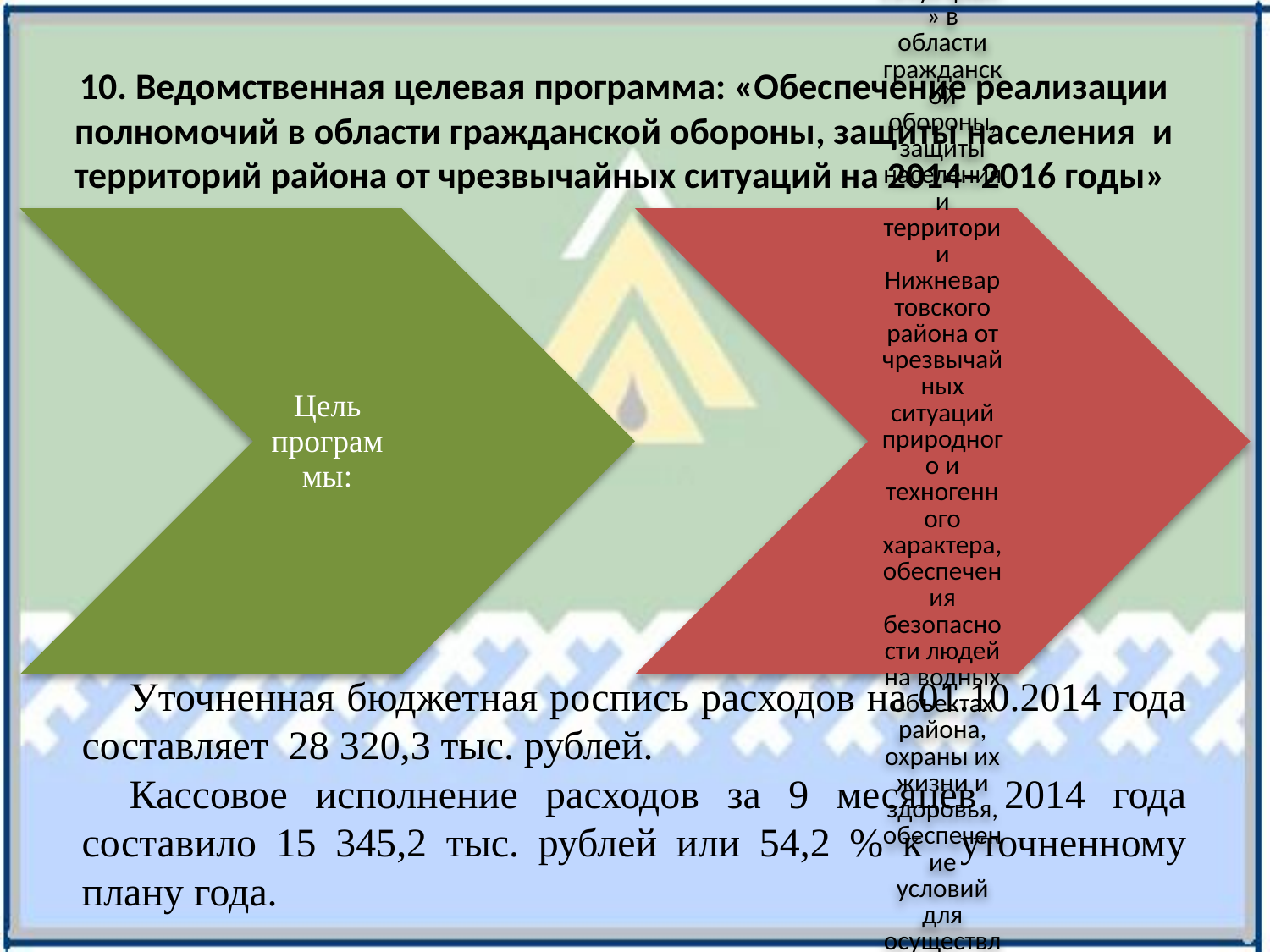

10. Ведомственная целевая программа: «Обеспечение реализации полномочий в области гражданской обороны, защиты населения  и территорий района от чрезвычайных ситуаций на 2014–2016 годы»

Уточненная бюджетная роспись расходов на 01.10.2014 года составляет  28 320,3 тыс. рублей.
Кассовое исполнение расходов за 9 месяцев 2014 года составило 15 345,2 тыс. рублей или 54,2 % к  уточненному плану года.